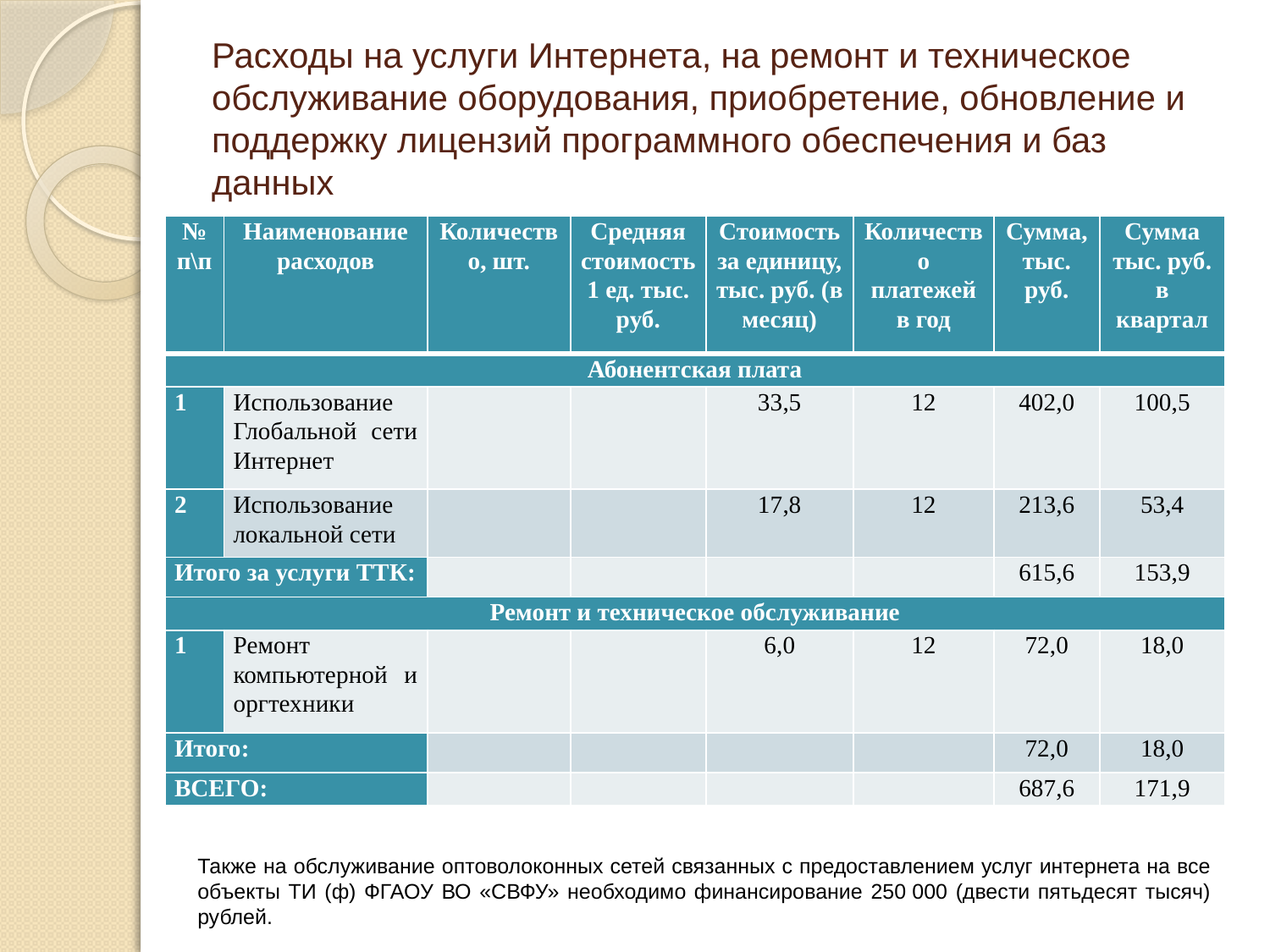

# Расходы на услуги Интернета, на ремонт и техническое обслуживание оборудования, приобретение, обновление и поддержку лицензий программного обеспечения и баз данных
| № п\п | Наименование расходов | Количество, шт. | Средняя стоимость 1 ед. тыс. руб. | Стоимость за единицу, тыс. руб. (в месяц) | Количество платежей в год | Сумма, тыс. руб. | Сумма тыс. руб. в квартал |
| --- | --- | --- | --- | --- | --- | --- | --- |
| Абонентская плата |  |  |  |  |  |  |  |
| 1 | Использование Глобальной сети Интернет |  |  | 33,5 | 12 | 402,0 | 100,5 |
| 2 | Использование локальной сети |  |  | 17,8 | 12 | 213,6 | 53,4 |
| Итого за услуги ТТК: |  |  |  |  |  | 615,6 | 153,9 |
| Ремонт и техническое обслуживание |  |  |  |  |  |  |  |
| 1 | Ремонт компьютерной и оргтехники |  |  | 6,0 | 12 | 72,0 | 18,0 |
| Итого: |  |  |  |  |  | 72,0 | 18,0 |
| ВСЕГО: |  |  |  |  |  | 687,6 | 171,9 |
Также на обслуживание оптоволоконных сетей связанных с предоставлением услуг интернета на все объекты ТИ (ф) ФГАОУ ВО «СВФУ» необходимо финансирование 250 000 (двести пятьдесят тысяч) рублей.